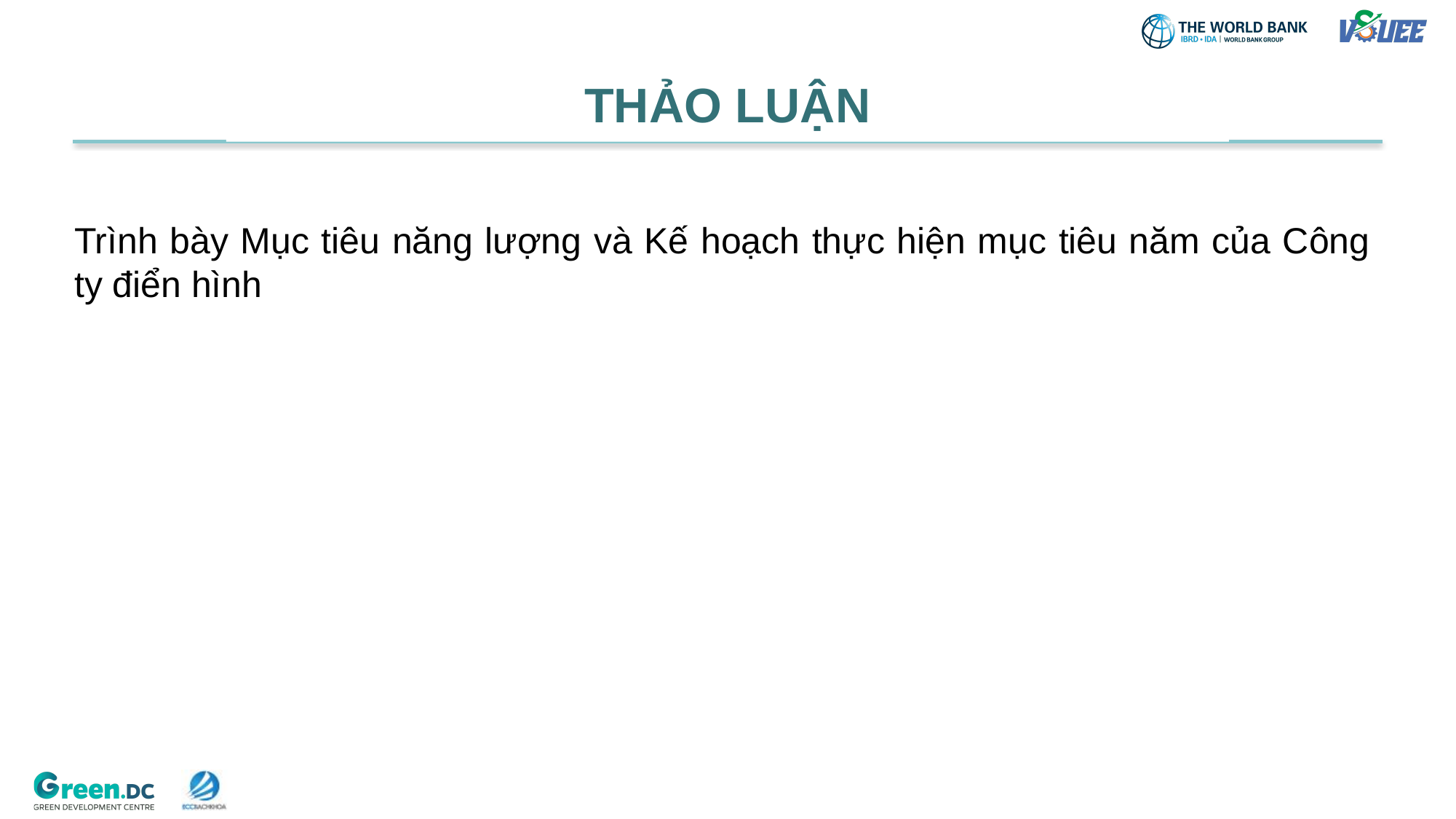

THẢO LUẬN
# Trình bày Mục tiêu năng lượng và Kế hoạch thực hiện mục tiêu năm của Công ty điển hình